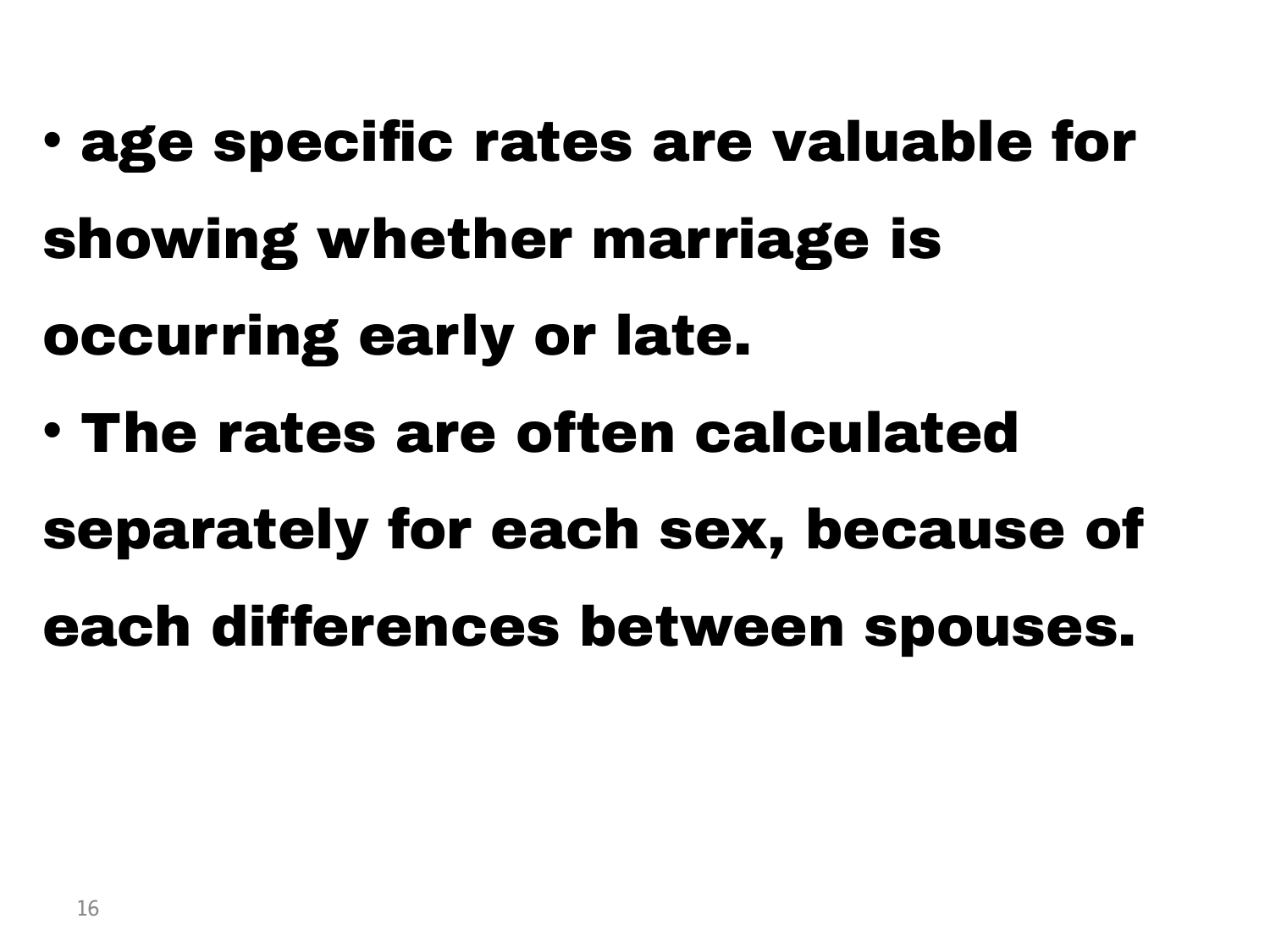

age specific rates are valuable for showing whether marriage is occurring early or late.
 The rates are often calculated separately for each sex, because of each differences between spouses.

16